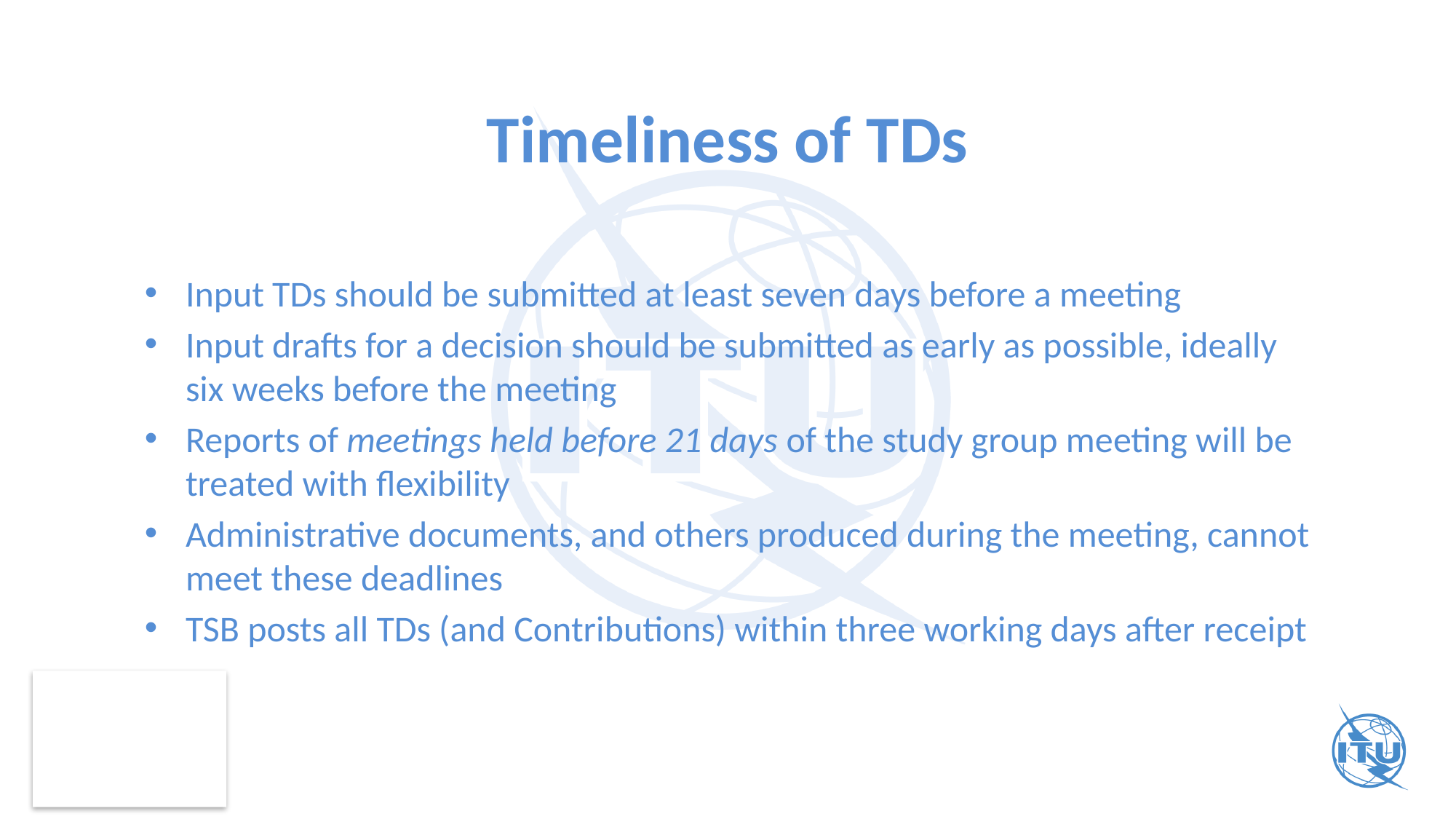

# Timeliness of TDs
Input TDs should be submitted at least seven days before a meeting
Input drafts for a decision should be submitted as early as possible, ideally six weeks before the meeting
Reports of meetings held before 21 days of the study group meeting will be treated with flexibility
Administrative documents, and others produced during the meeting, cannot meet these deadlines
TSB posts all TDs (and Contributions) within three working days after receipt